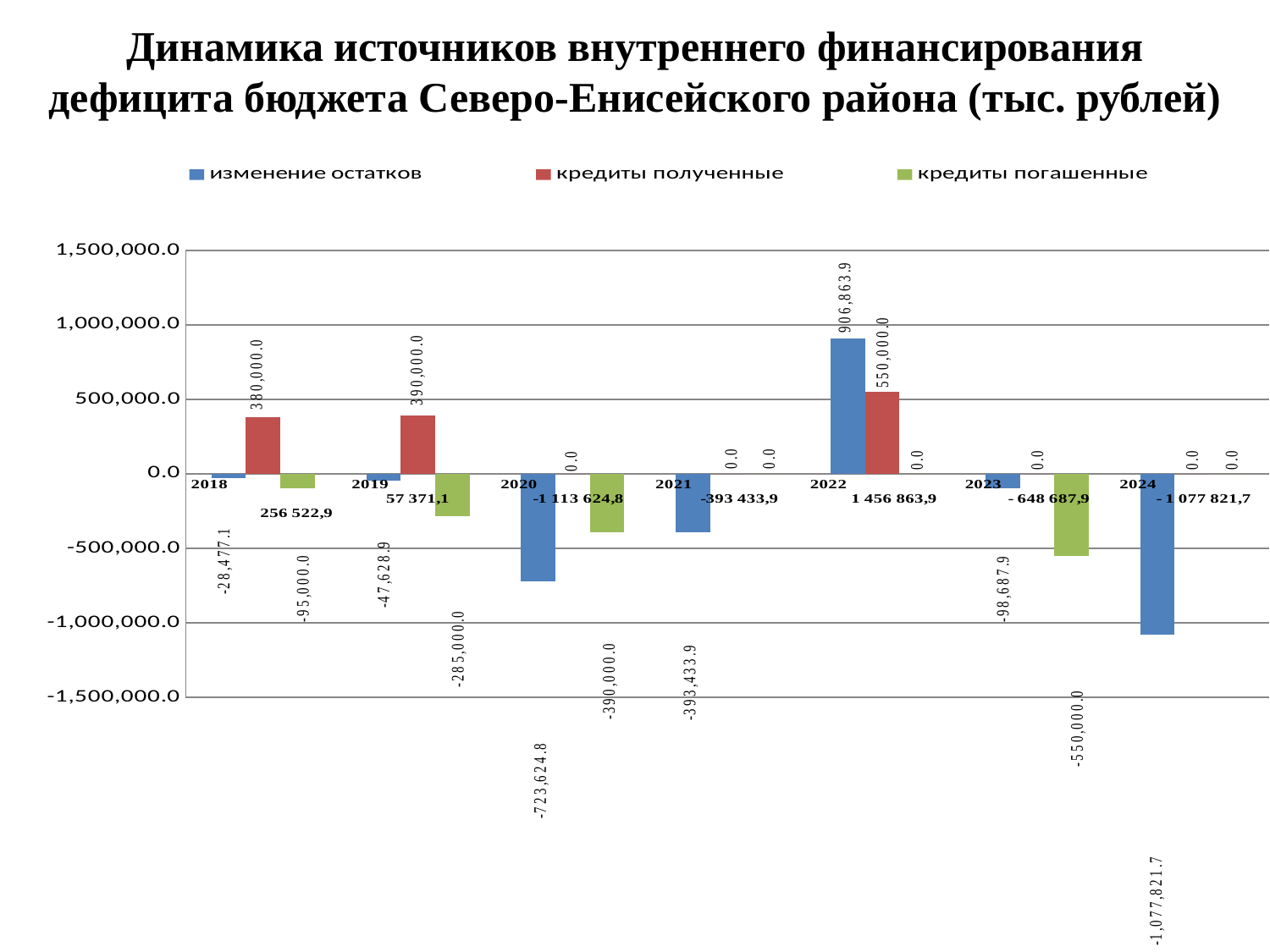

# Динамика источников внутреннего финансирования дефицита бюджета Северо-Енисейского района (тыс. рублей)

### Chart

| Category | изменение остатков | кредиты полученные | кредиты погашенные |
|---|---|---|---|
| 2018                                                                                   256 522,9 | -28477.1 | 380000.0 | -95000.0 |
| 2019                         57 371,1 | -47628.9 | 390000.0 | -285000.0 |
| 2020                               -1 113 624,8 | -723624.8 | 0.0 | -390000.0 |
| 2021                                  -393 433,9 | -393433.9 | 0.0 | 0.0 |
| 2022                                  1 456 863,9 | 906863.9 | 550000.0 | 0.0 |
| 2023                                  - 648 687,9 | -98687.9 | 0.0 | -550000.0 |
| 2024                                  - 1 077 821,7 | -1077821.7 | 0.0 | 0.0 |